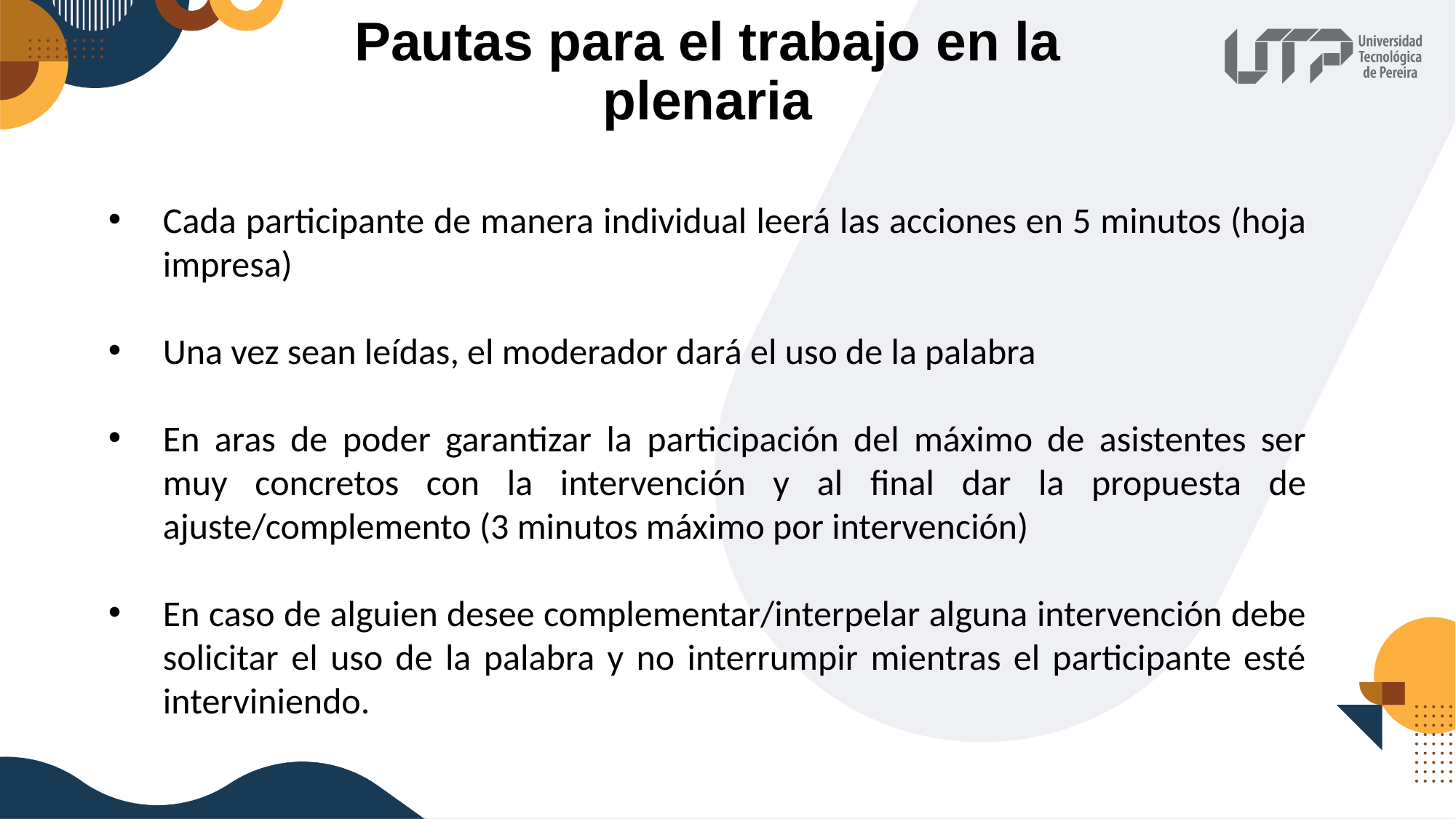

# Pautas para el trabajo en la plenaria
Cada participante de manera individual leerá las acciones en 5 minutos (hoja impresa)

Una vez sean leídas, el moderador dará el uso de la palabra

En aras de poder garantizar la participación del máximo de asistentes ser muy concretos con la intervención y al final dar la propuesta de ajuste/complemento (3 minutos máximo por intervención)

En caso de alguien desee complementar/interpelar alguna intervención debe solicitar el uso de la palabra y no interrumpir mientras el participante esté interviniendo.